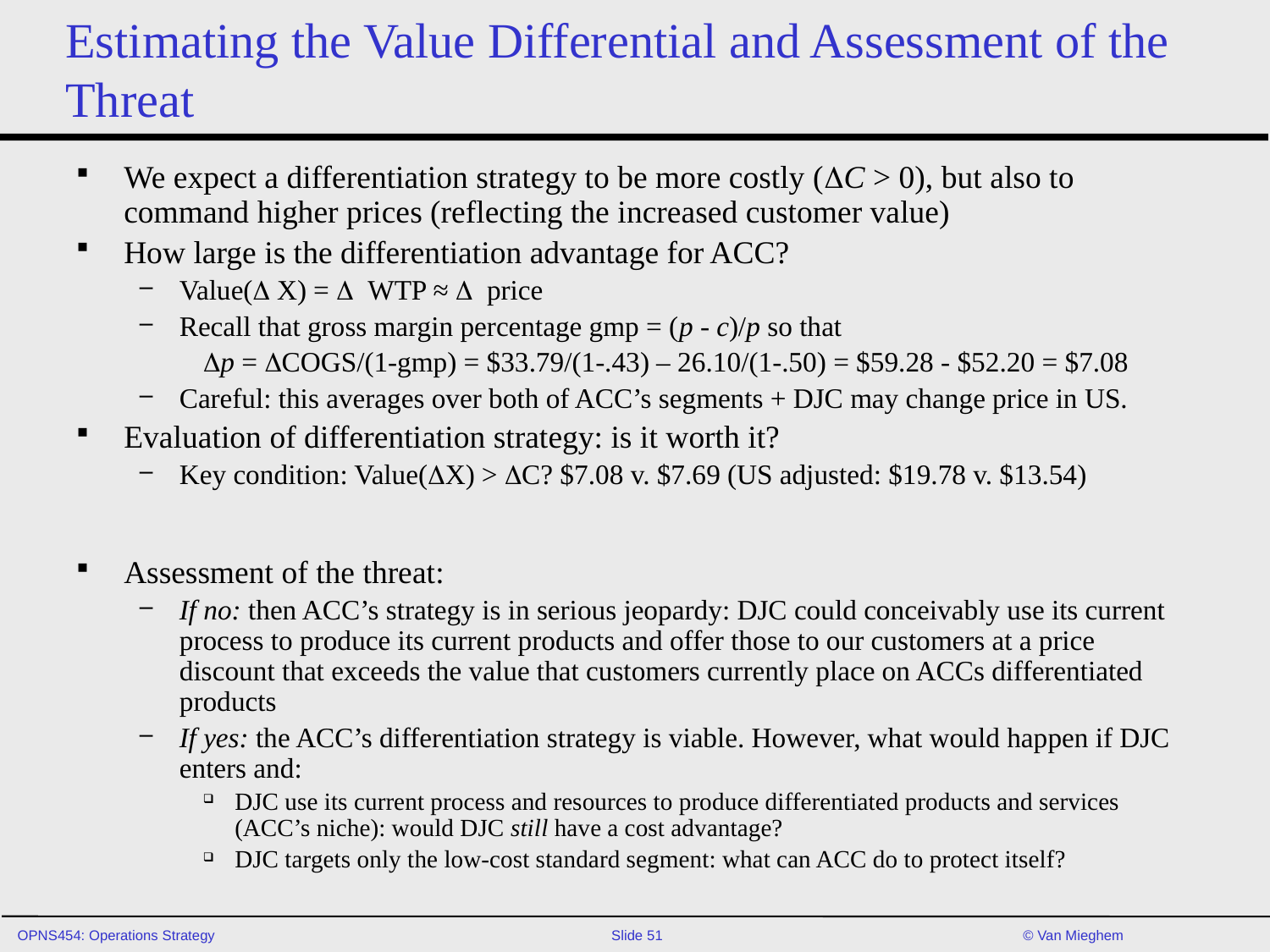

# Estimating the Value Differential and Assessment of the Threat
We expect a differentiation strategy to be more costly (ΔC > 0), but also to command higher prices (reflecting the increased customer value)
How large is the differentiation advantage for ACC?
Value(Δ X) = Δ WTP ≈ Δ price
Recall that gross margin percentage gmp = (p - c)/p so that
Δp = ΔCOGS/(1-gmp) = $33.79/(1-.43) – 26.10/(1-.50) = $59.28 - $52.20 = $7.08
Careful: this averages over both of ACC’s segments + DJC may change price in US.
Evaluation of differentiation strategy: is it worth it?
Key condition: Value(ΔX) > ΔC? $7.08 v. $7.69 (US adjusted: $19.78 v. $13.54)

Assessment of the threat:
If no: then ACC’s strategy is in serious jeopardy: DJC could conceivably use its current process to produce its current products and offer those to our customers at a price discount that exceeds the value that customers currently place on ACCs differentiated products
If yes: the ACC’s differentiation strategy is viable. However, what would happen if DJC enters and:
DJC use its current process and resources to produce differentiated products and services (ACC’s niche): would DJC still have a cost advantage?
DJC targets only the low-cost standard segment: what can ACC do to protect itself?